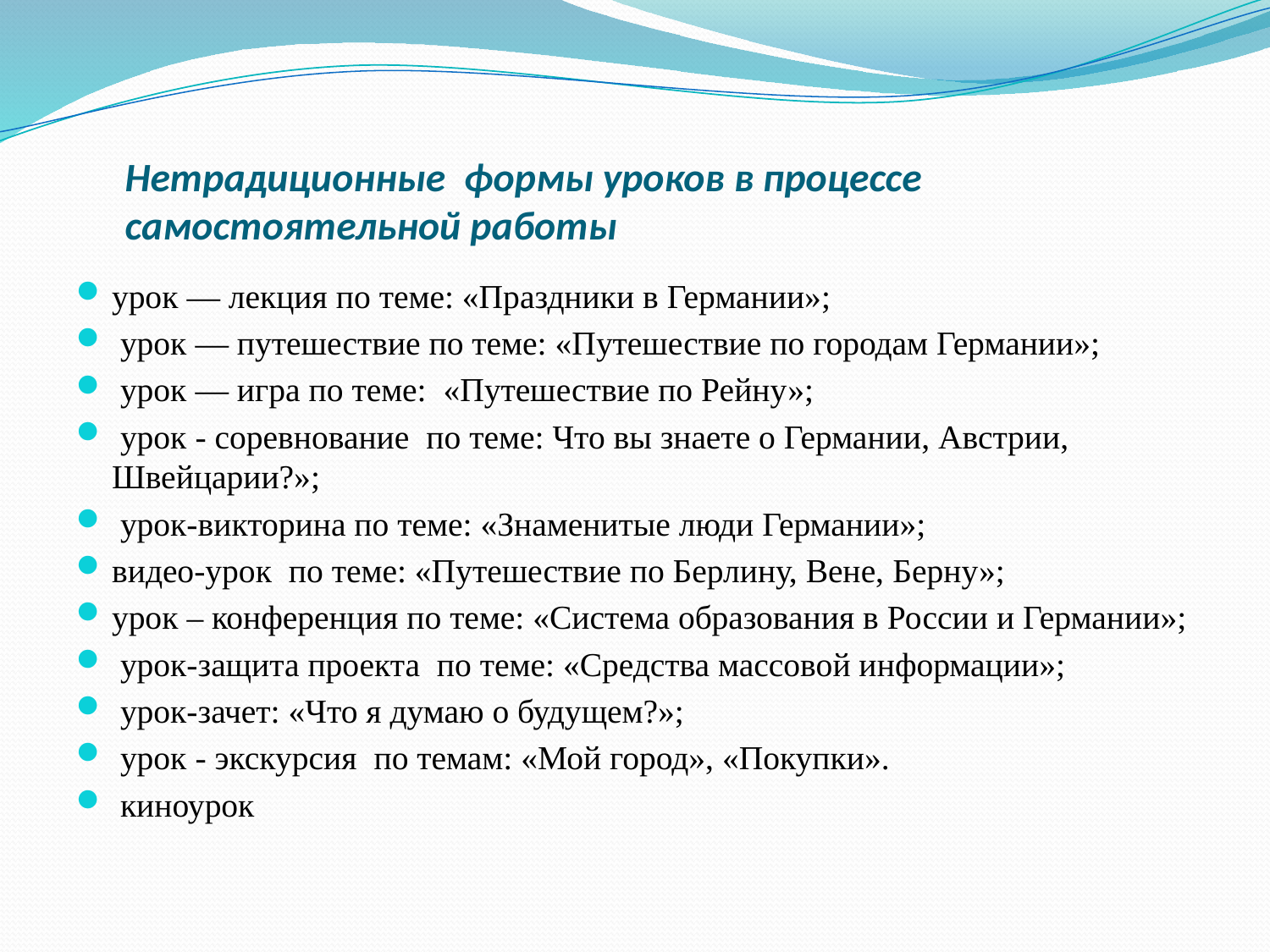

# Нетрадиционные  формы уроков в процессе самостоятельной работы
урок — лекция по теме: «Праздники в Германии»;
 урок — путешествие по теме: «Путешествие по городам Германии»;
 урок — игра по теме:  «Путешествие по Рейну»;
 урок - соревнование  по теме: Что вы знаете о Германии, Австрии, Швейцарии?»;
 урок-викторина по теме: «Знаменитые люди Германии»;
видео-урок  по теме: «Путешествие по Берлину, Вене, Берну»;
урок – конференция по теме: «Система образования в России и Германии»;
 урок-защита проекта  по теме: «Средства массовой информации»;
 урок-зачет: «Что я думаю о будущем?»;
 урок - экскурсия  по темам: «Мой город», «Покупки».
 киноурок